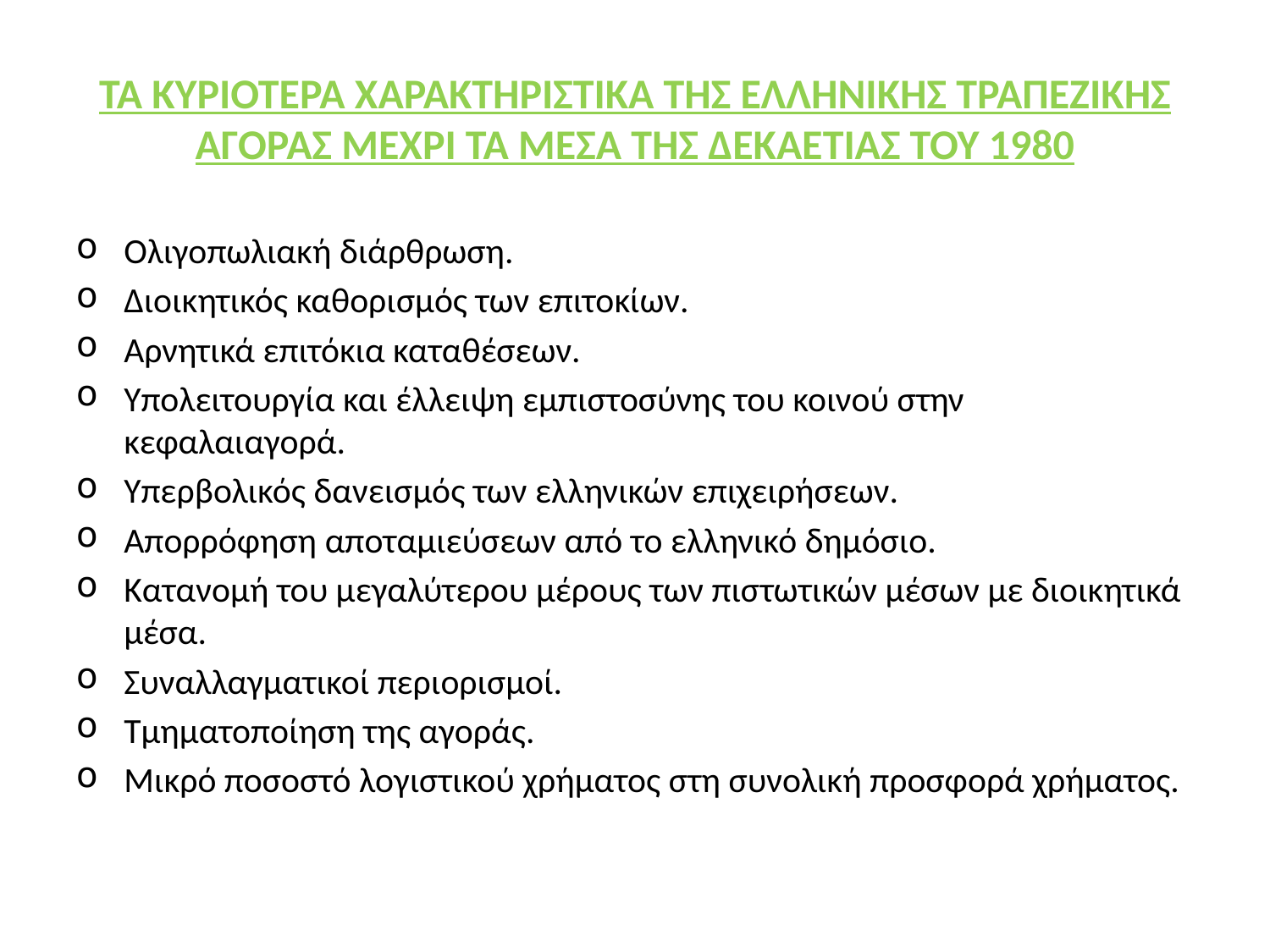

# ΤΑ ΚΥΡΙΟΤΕΡΑ ΧΑΡΑΚΤΗΡΙΣΤΙΚΑ ΤΗΣ ΕΛΛΗΝΙΚΗΣ ΤΡΑΠΕΖΙΚΗΣ ΑΓΟΡΑΣ ΜΕΧΡΙ ΤΑ ΜΕΣΑ ΤΗΣ ΔΕΚΑΕΤΙΑΣ ΤΟΥ 1980
Ολιγοπωλιακή διάρθρωση.
Διοικητικός καθορισμός των επιτοκίων.
Αρνητικά επιτόκια καταθέσεων.
Υπολειτουργία και έλλειψη εμπιστοσύνης του κοινού στην κεφαλαιαγορά.
Υπερβολικός δανεισμός των ελληνικών επιχειρήσεων.
Απορρόφηση αποταμιεύσεων από το ελληνικό δημόσιο.
Κατανομή του μεγαλύτερου μέρους των πιστωτικών μέσων με διοικητικά μέσα.
Συναλλαγματικοί περιορισμοί.
Τμηματοποίηση της αγοράς.
Μικρό ποσοστό λογιστικού χρήματος στη συνολική προσφορά χρήματος.